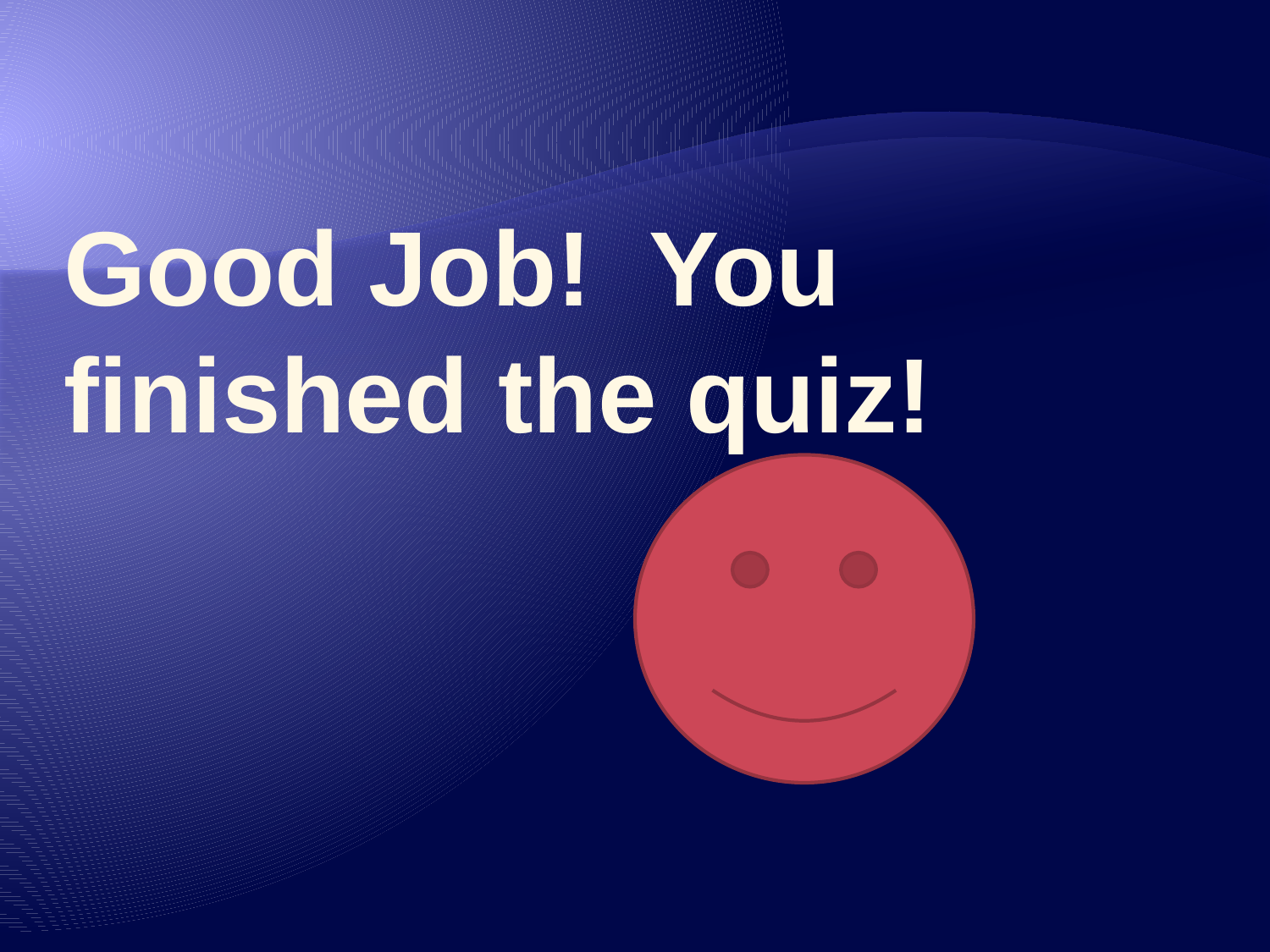

# Good Job!  You finished the quiz!